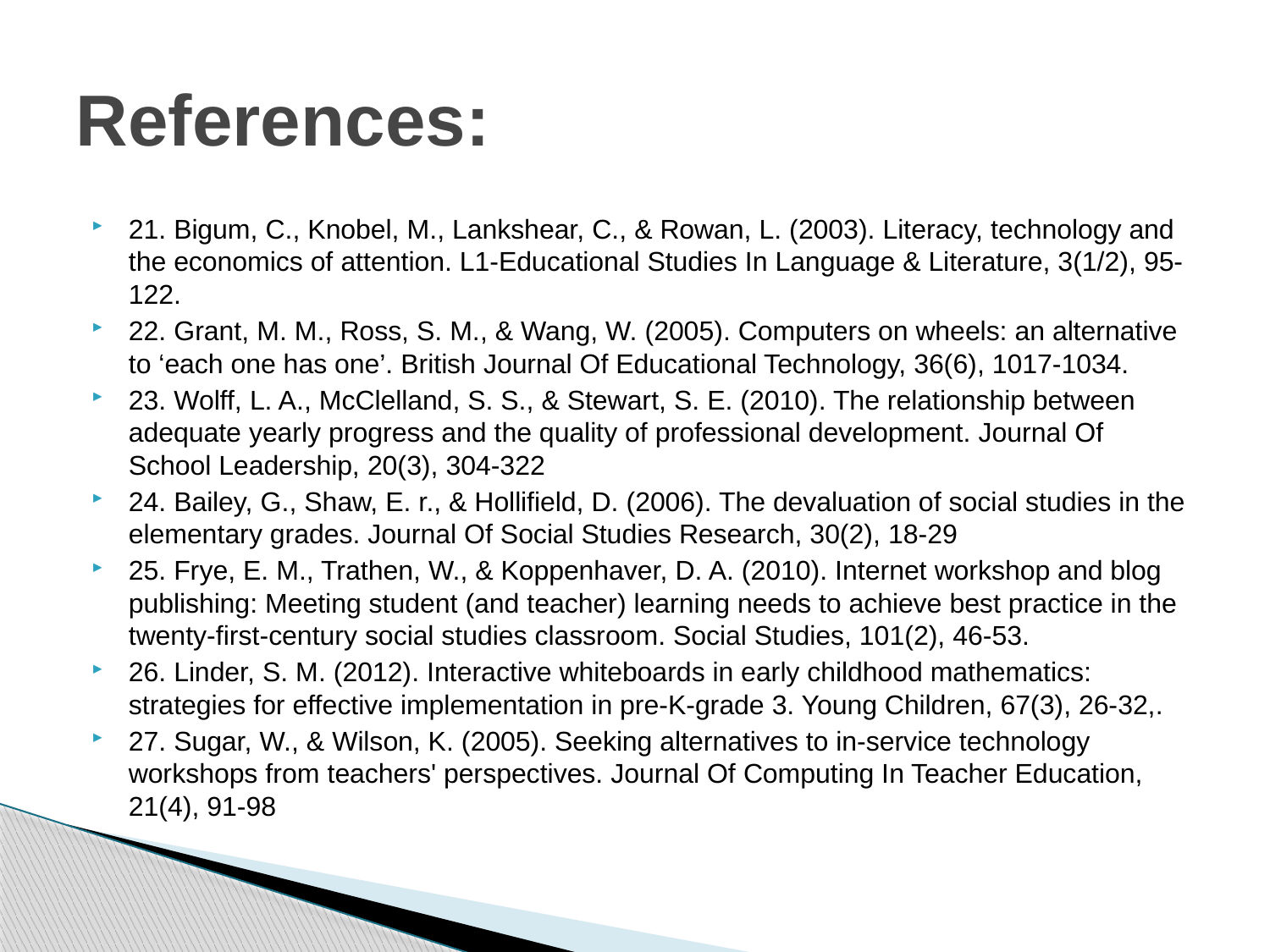

# References:
21. Bigum, C., Knobel, M., Lankshear, C., & Rowan, L. (2003). Literacy, technology and the economics of attention. L1-Educational Studies In Language & Literature, 3(1/2), 95-122.
22. Grant, M. M., Ross, S. M., & Wang, W. (2005). Computers on wheels: an alternative to ‘each one has one’. British Journal Of Educational Technology, 36(6), 1017-1034.
23. Wolff, L. A., McClelland, S. S., & Stewart, S. E. (2010). The relationship between adequate yearly progress and the quality of professional development. Journal Of School Leadership, 20(3), 304-322
24. Bailey, G., Shaw, E. r., & Hollifield, D. (2006). The devaluation of social studies in the elementary grades. Journal Of Social Studies Research, 30(2), 18-29
25. Frye, E. M., Trathen, W., & Koppenhaver, D. A. (2010). Internet workshop and blog publishing: Meeting student (and teacher) learning needs to achieve best practice in the twenty-first-century social studies classroom. Social Studies, 101(2), 46-53.
26. Linder, S. M. (2012). Interactive whiteboards in early childhood mathematics: strategies for effective implementation in pre-K-grade 3. Young Children, 67(3), 26-32,.
27. Sugar, W., & Wilson, K. (2005). Seeking alternatives to in-service technology workshops from teachers' perspectives. Journal Of Computing In Teacher Education, 21(4), 91-98